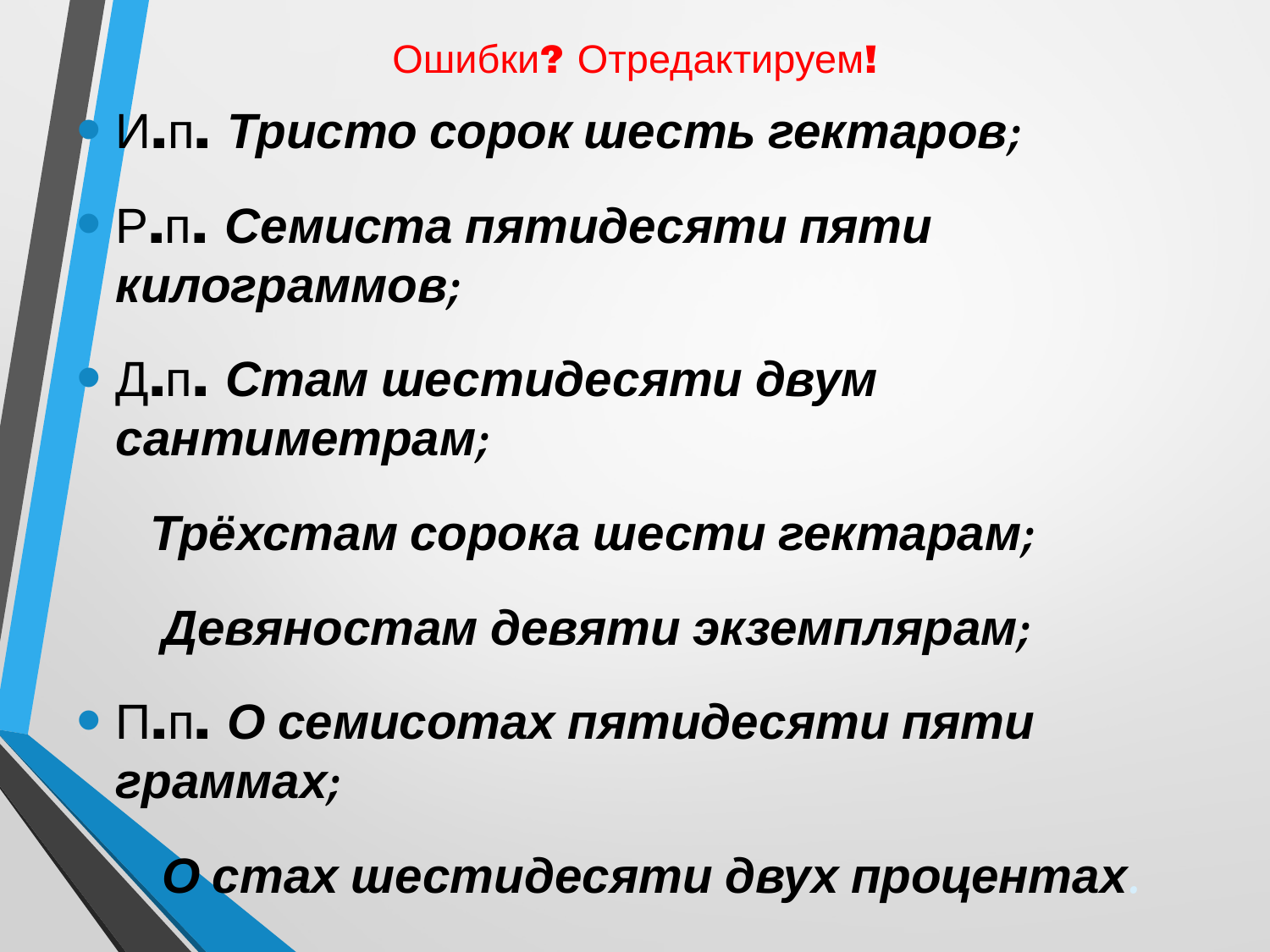

# Ошибки? Отредактируем!
И.п. Тристо сорок шесть гектаров;
Р.п. Семиста пятидесяти пяти килограммов;
Д.п. Стам шестидесяти двум сантиметрам;
      Трёхстам сорока шести гектарам;
       Девяностам девяти экземплярам;
П.п. О семисотах пятидесяти пяти  граммах;
       О стах шестидесяти двух процентах.